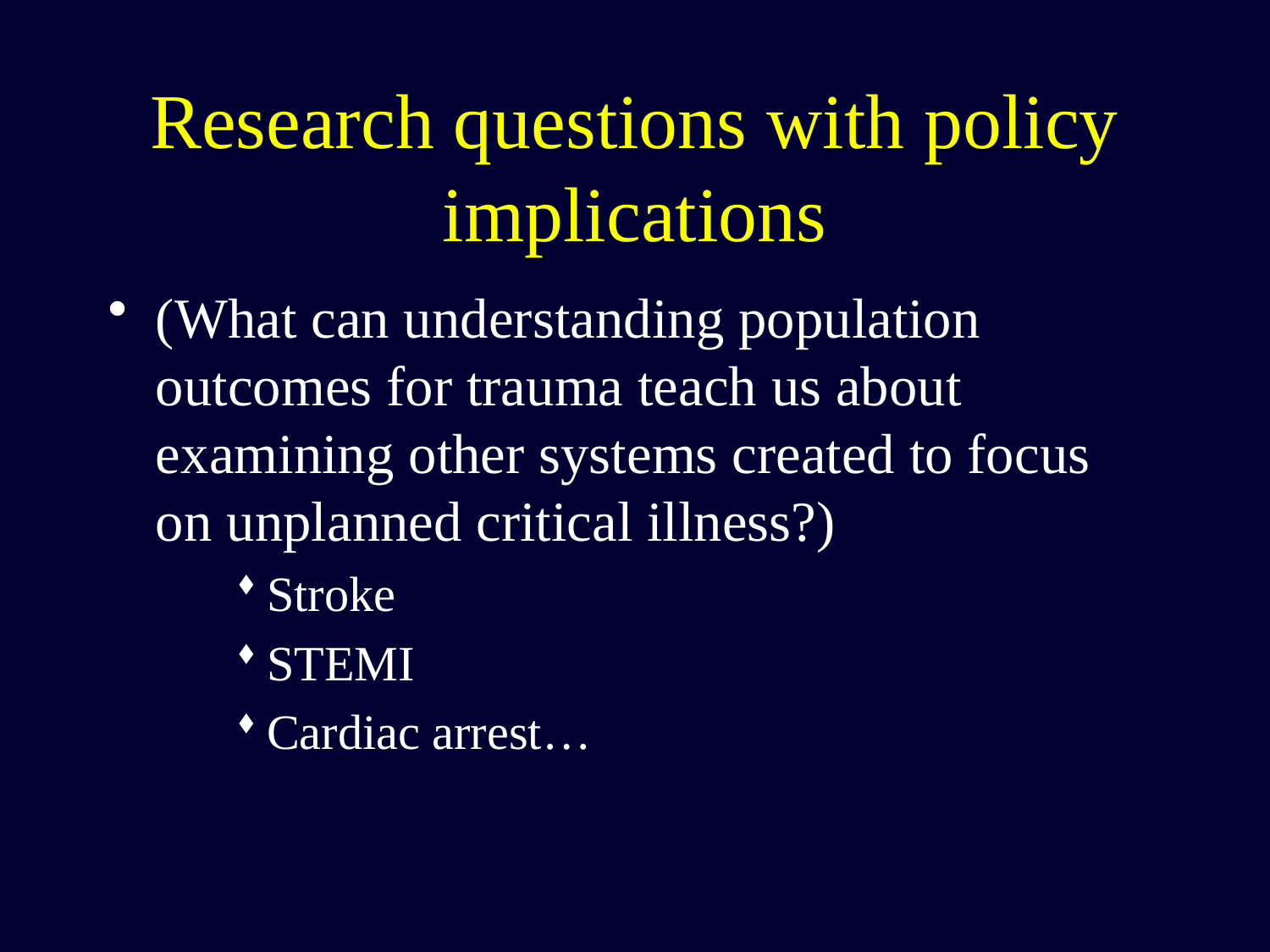

# Research questions with policy implications
(What can understanding population outcomes for trauma teach us about examining other systems created to focus on unplanned critical illness?)
Stroke
STEMI
Cardiac arrest…